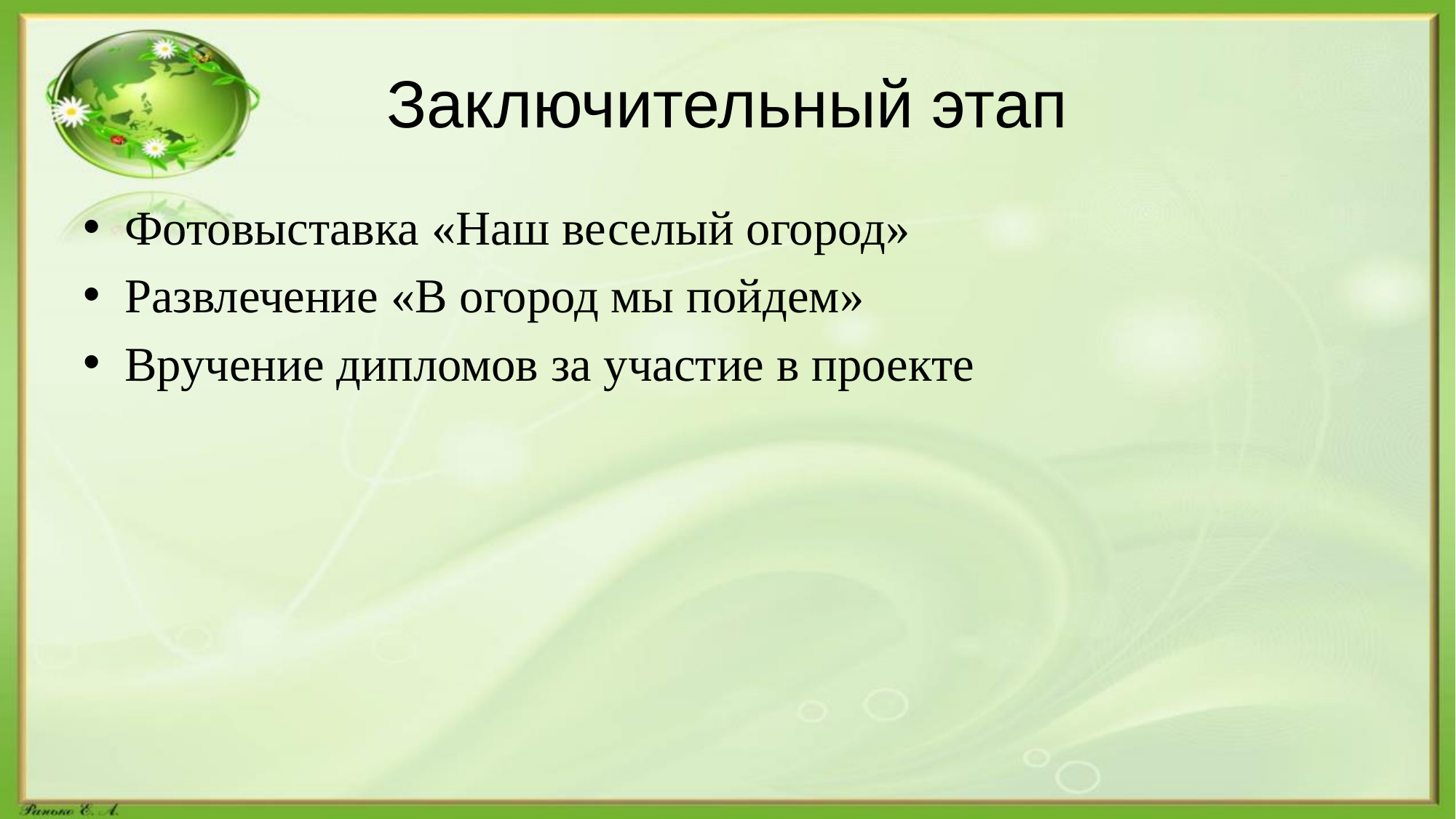

# Заключительный этап
Фотовыставка «Наш веселый огород»
Развлечение «В огород мы пойдем»
Вручение дипломов за участие в проекте